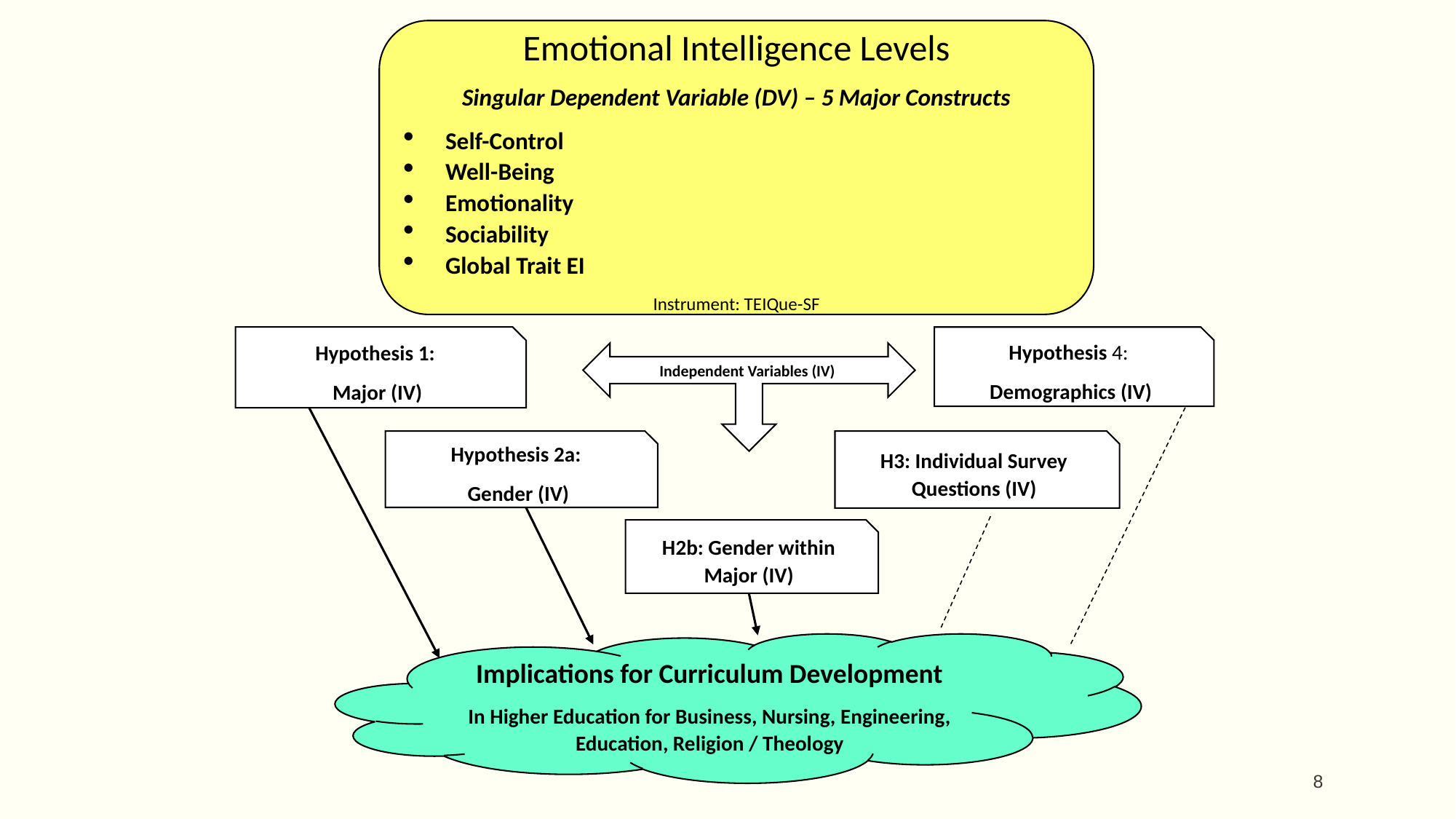

Emotional Intelligence Levels
Singular Dependent Variable (DV) – 5 Major Constructs
Self-Control
Well-Being
Emotionality
Sociability
Global Trait EI
Instrument: TEIQue-SF
Hypothesis 1:
Major (IV)
Hypothesis 4:
Demographics (IV)

Independent Variables (IV)
Hypothesis 2a:
Gender (IV)
H3: Individual Survey Questions (IV)
H2b: Gender within Major (IV)
Implications for Curriculum Development
In Higher Education for Business, Nursing, Engineering, Education, Religion / Theology
8